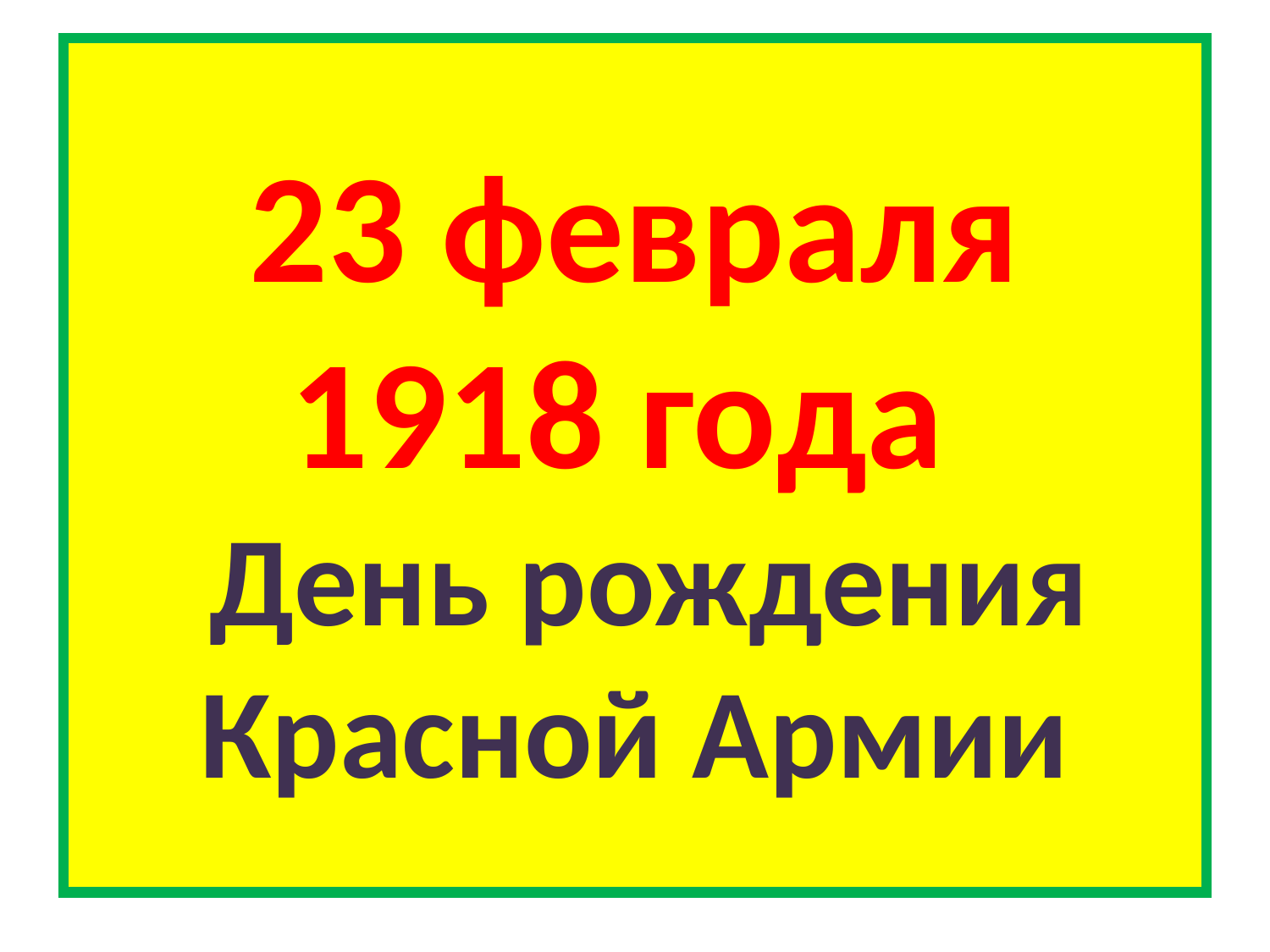

# 23 февраля 1918 года День рождения Красной Армии